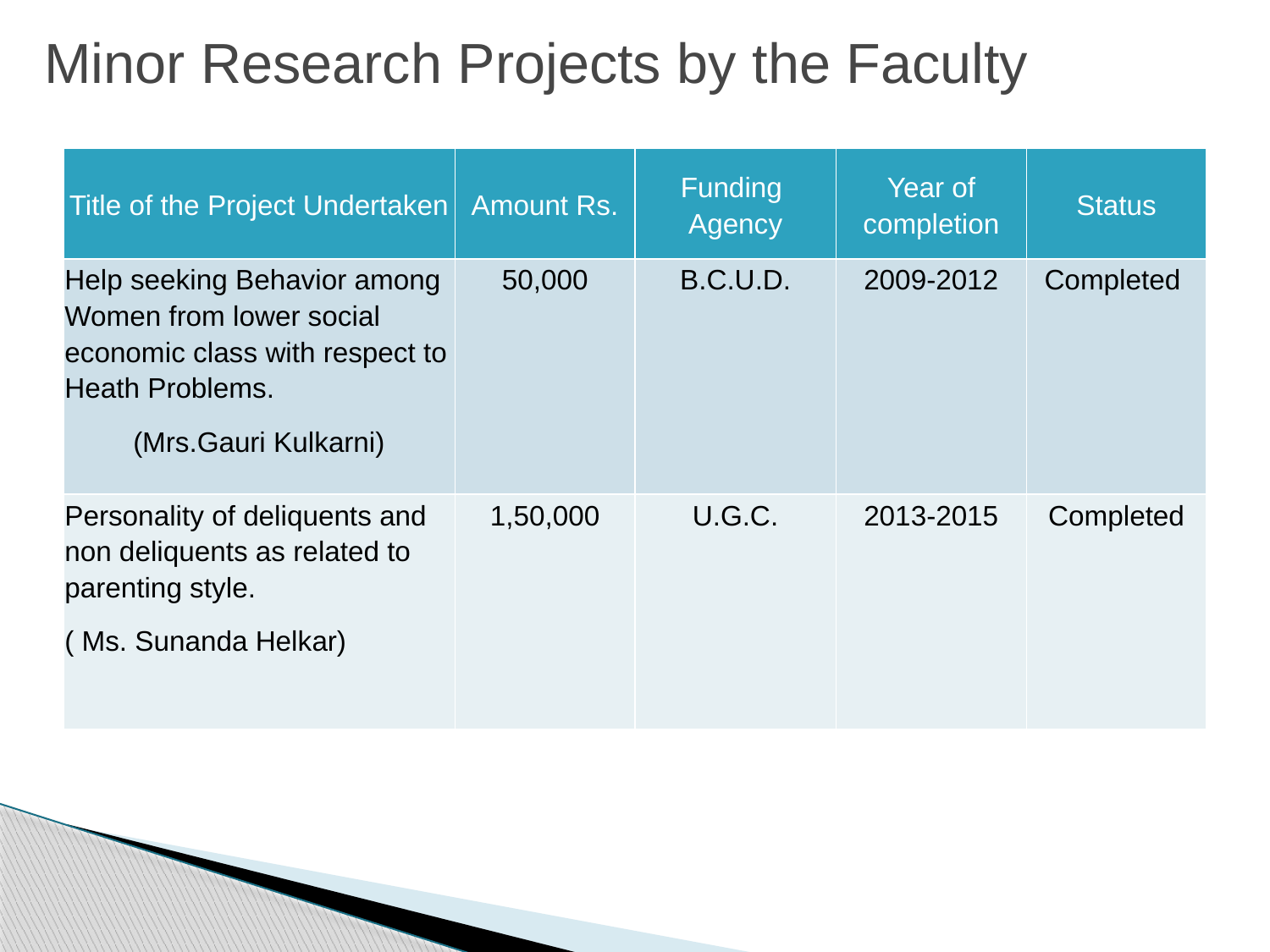

Minor Research Projects by the Faculty
| Title of the Project Undertaken | Amount Rs. | Funding Agency | Year of completion | Status |
| --- | --- | --- | --- | --- |
| Help seeking Behavior among Women from lower social economic class with respect to Heath Problems. (Mrs.Gauri Kulkarni) | 50,000 | B.C.U.D. | 2009-2012 | Completed |
| Personality of deliquents and non deliquents as related to parenting style. ( Ms. Sunanda Helkar) | 1,50,000 | U.G.C. | 2013-2015 | Completed |